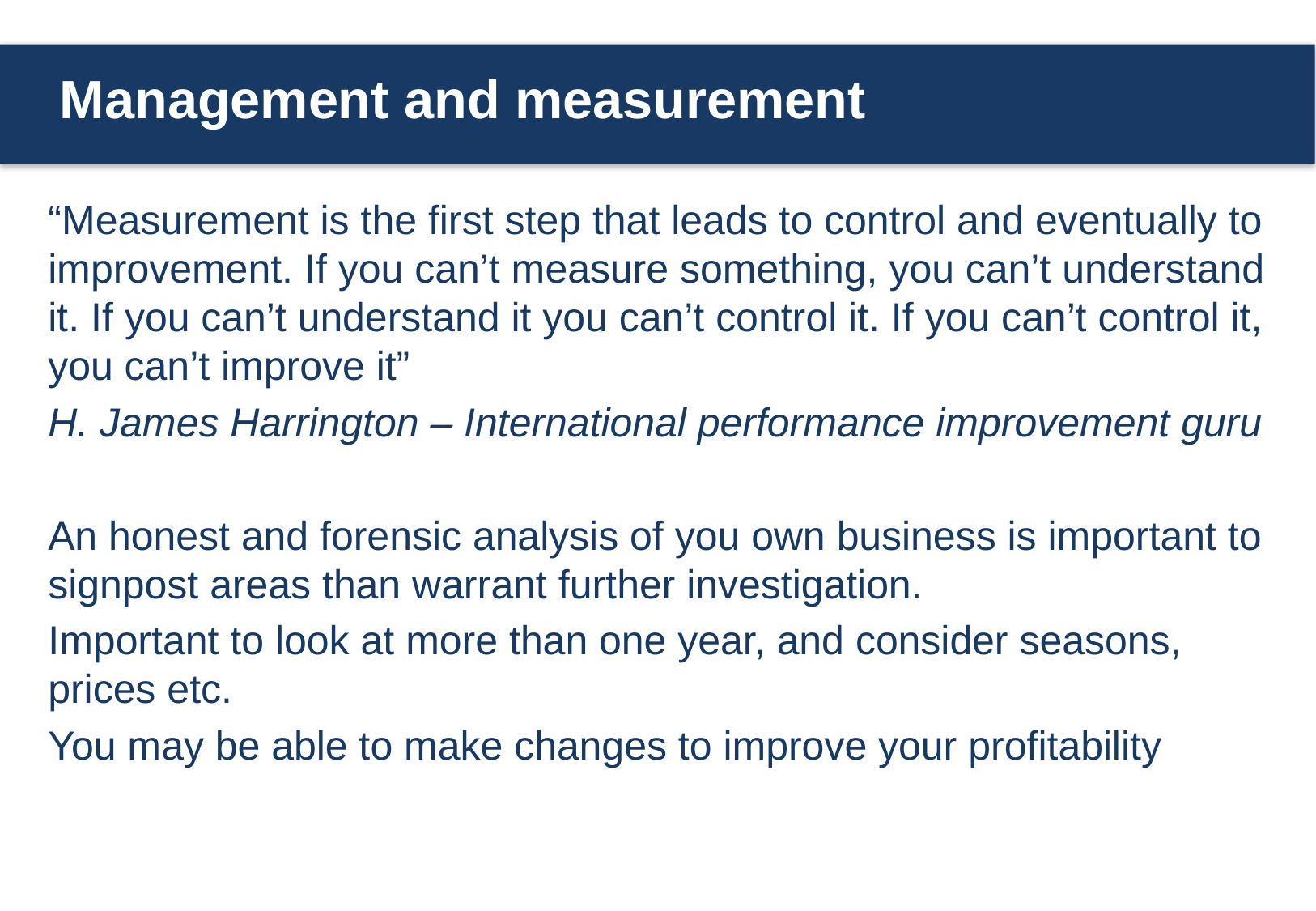

# Management and measurement
“Measurement is the first step that leads to control and eventually to improvement. If you can’t measure something, you can’t understand it. If you can’t understand it you can’t control it. If you can’t control it, you can’t improve it”
H. James Harrington – International performance improvement guru

An honest and forensic analysis of you own business is important to signpost areas than warrant further investigation.
Important to look at more than one year, and consider seasons, prices etc.
You may be able to make changes to improve your profitability